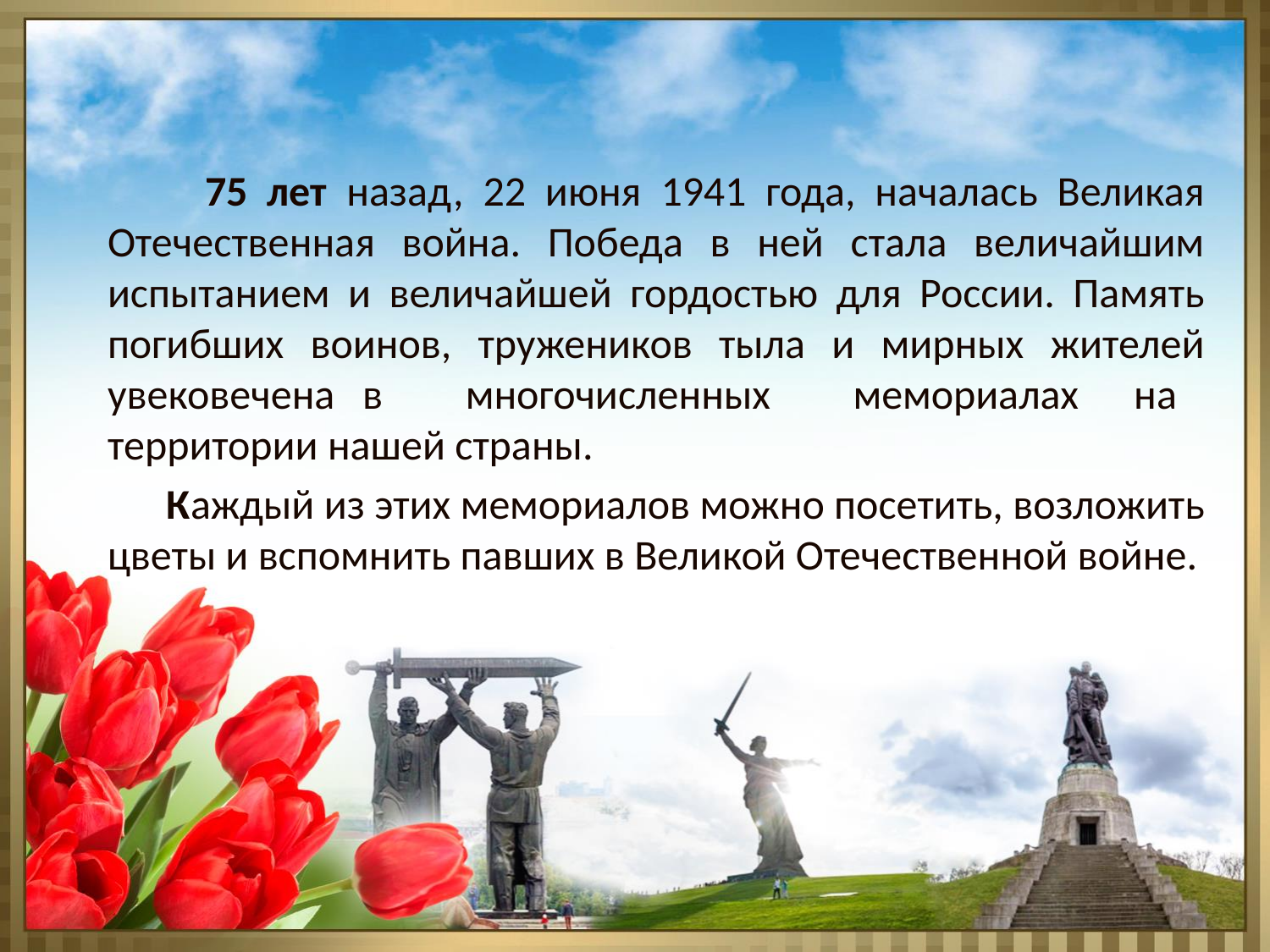

75 лет назад, 22 июня 1941 года, началась Великая Отечественная война. Победа в ней стала величайшим испытанием и величайшей гордостью для России. Память погибших воинов, тружеников тыла и мирных жителей увековечена в   многочисленных   мемориалах  на  территории нашей страны.
      Каждый из этих мемориалов можно посетить, возложить цветы и вспомнить павших в Великой Отечественной войне.